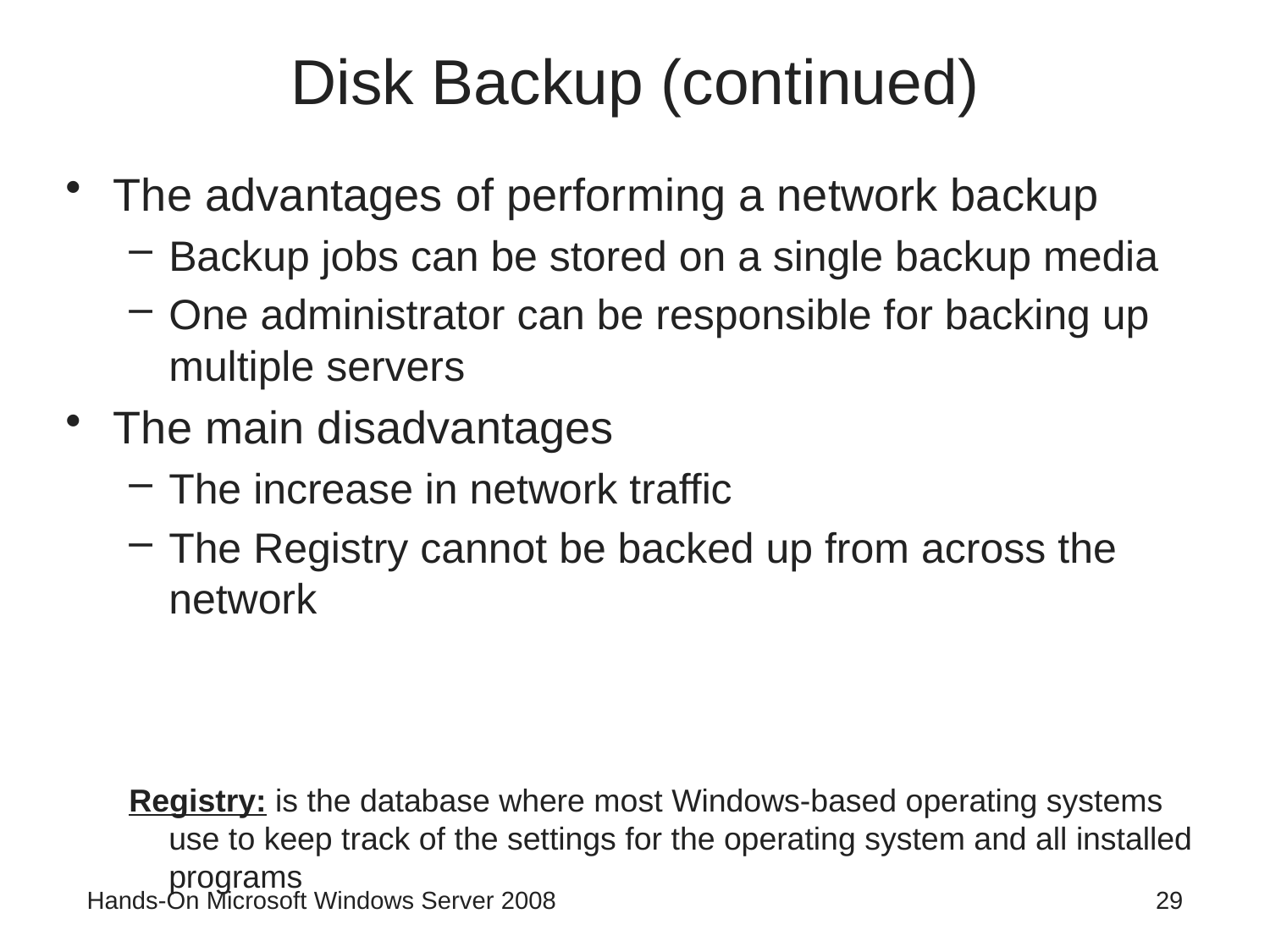

# Disk Backup (continued)
The advantages of performing a network backup
Backup jobs can be stored on a single backup media
One administrator can be responsible for backing up multiple servers
The main disadvantages
The increase in network traffic
The Registry cannot be backed up from across the network

Registry: is the database where most Windows-based operating systems use to keep track of the settings for the operating system and all installed programs

Hands-On Microsoft Windows Server 2008
29